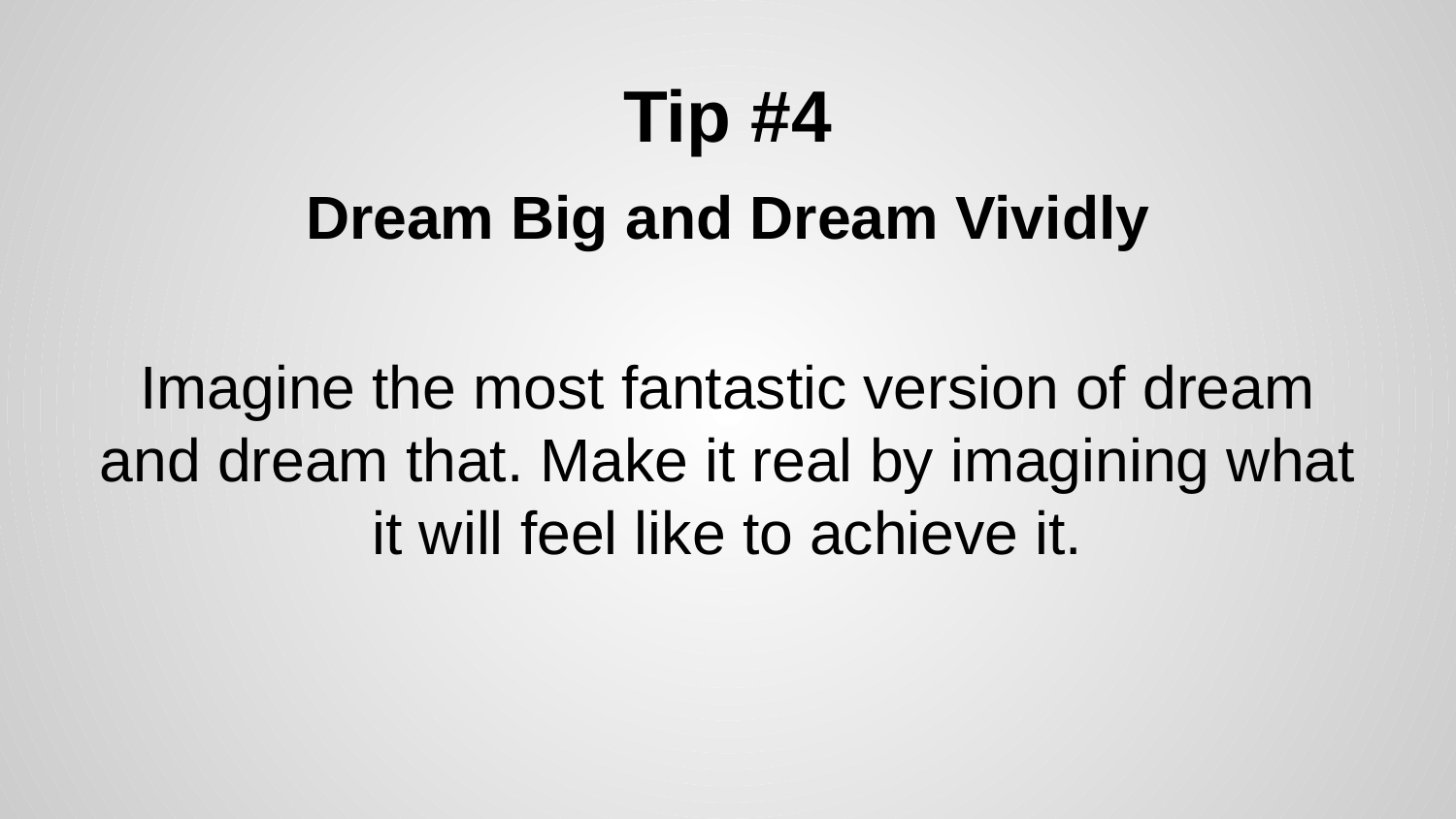

# Tip #4

Dream Big and Dream Vividly

Imagine the most fantastic version of dream and dream that. Make it real by imagining what it will feel like to achieve it.